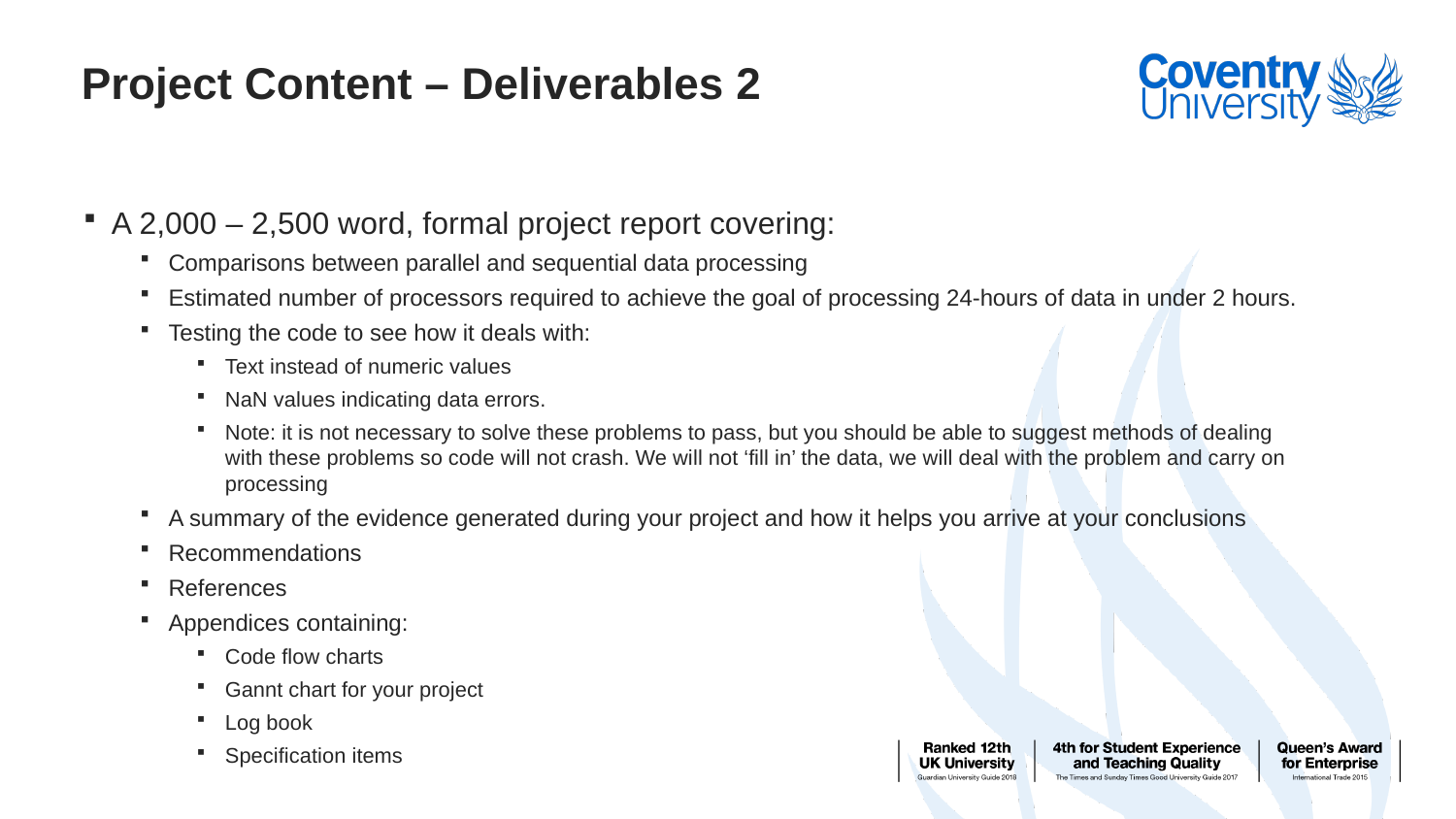

# Project Content – Deliverables 2
A 2,000 – 2,500 word, formal project report covering:
Comparisons between parallel and sequential data processing
Estimated number of processors required to achieve the goal of processing 24-hours of data in under 2 hours.
Testing the code to see how it deals with:
Text instead of numeric values
NaN values indicating data errors.
Note: it is not necessary to solve these problems to pass, but you should be able to suggest methods of dealing with these problems so code will not crash. We will not ‘fill in’ the data, we will deal with the problem and carry on processing
A summary of the evidence generated during your project and how it helps you arrive at your conclusions
Recommendations
References
Appendices containing:
Code flow charts
Gannt chart for your project
Log book
Specification items